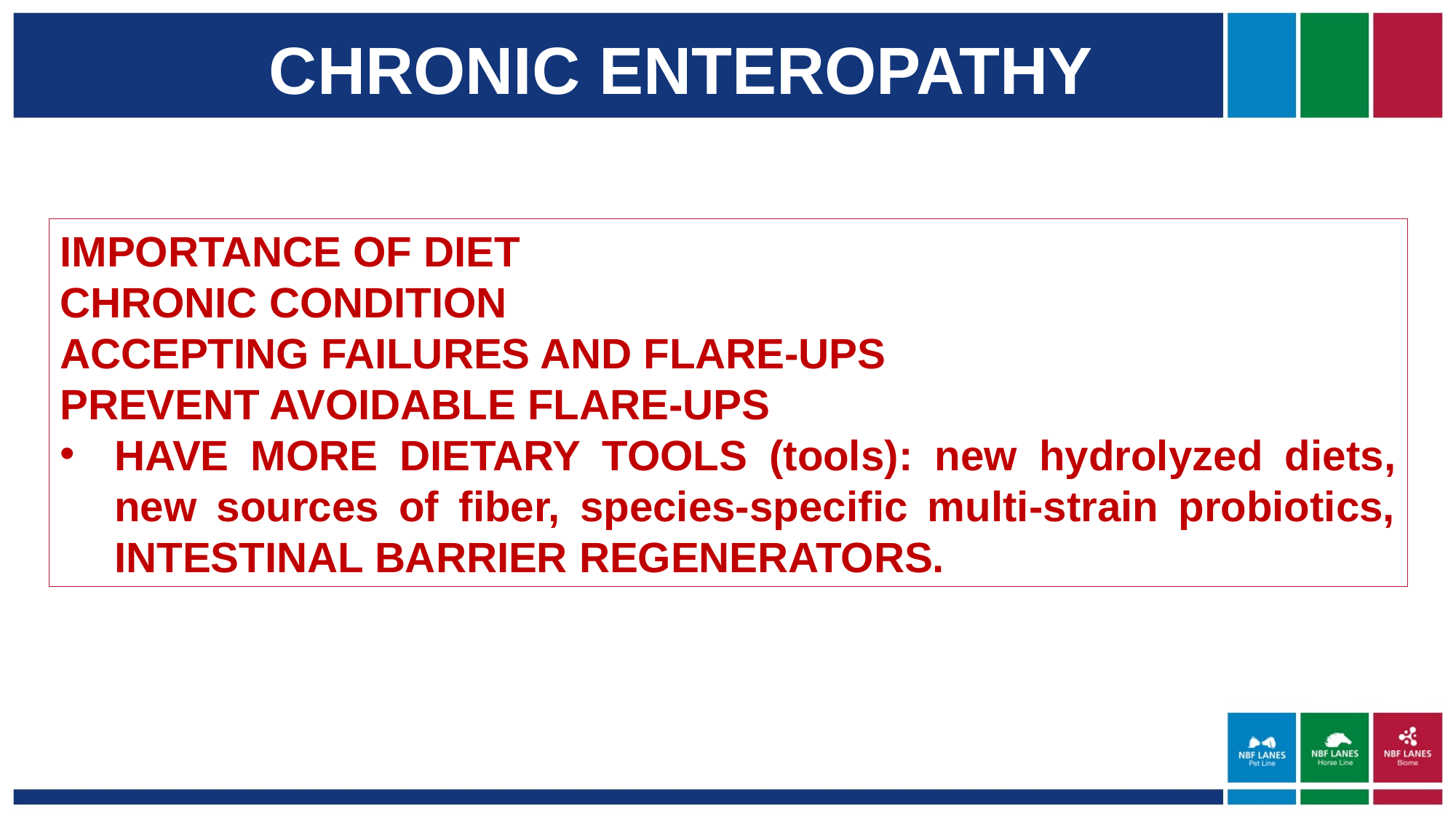

CHRONIC ENTEROPATHY
IMPORTANCE OF DIET
CHRONIC CONDITION
ACCEPTING FAILURES AND FLARE-UPS
PREVENT AVOIDABLE FLARE-UPS
HAVE MORE DIETARY TOOLS (tools): new hydrolyzed diets, new sources of fiber, species-specific multi-strain probiotics, INTESTINAL BARRIER REGENERATORS.